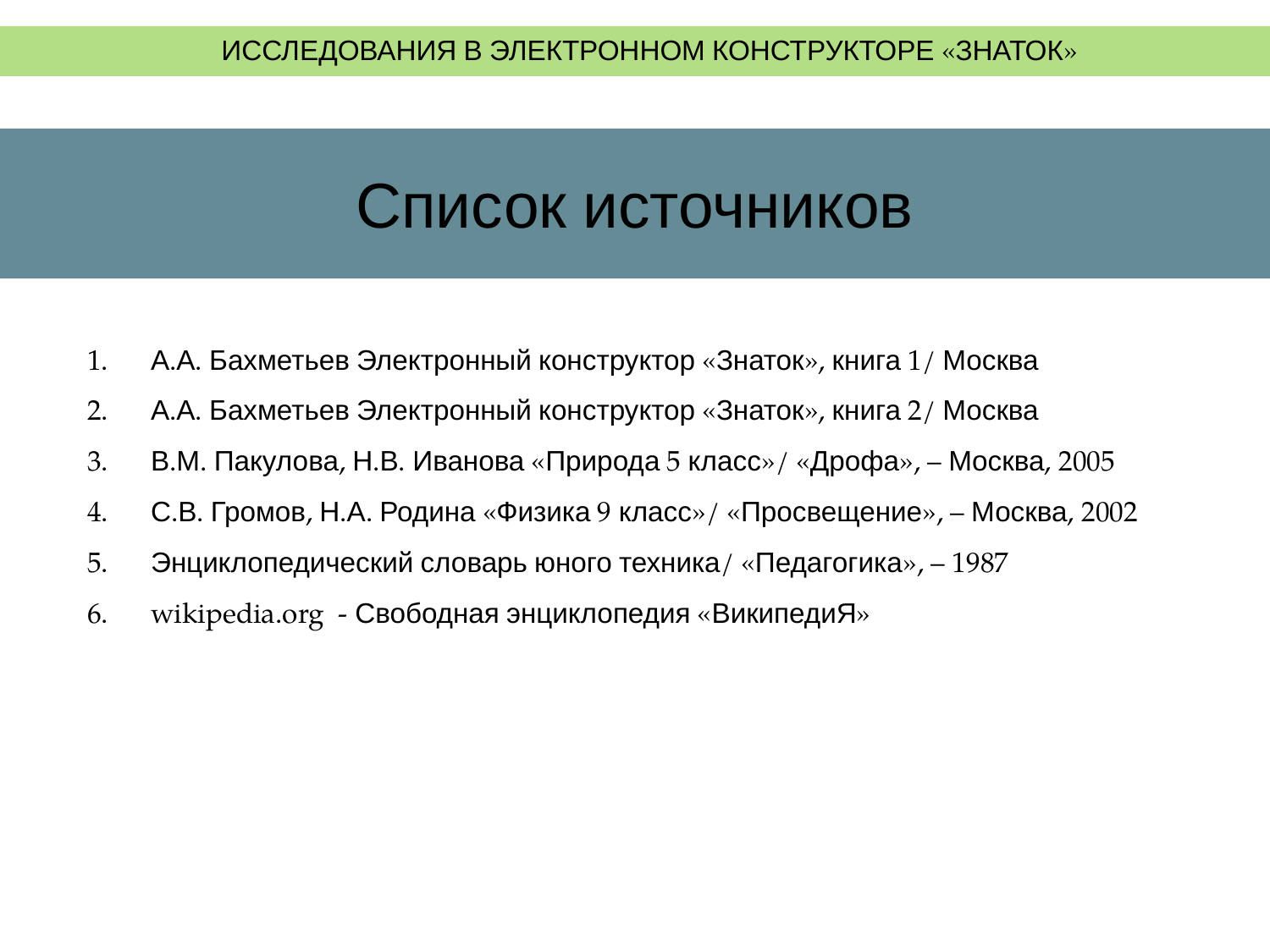

ИССЛЕДОВАНИЯ В ЭЛЕКТРОННОМ КОНСТРУКТОРЕ «ЗНАТОК»

Список источников
А.А. Бахметьев Электронный конструктор «Знаток», книга 1/ Москва
А.А. Бахметьев Электронный конструктор «Знаток», книга 2/ Москва
В.М. Пакулова, Н.В. Иванова «Природа 5 класс»/ «Дрофа», – Москва, 2005
С.В. Громов, Н.А. Родина «Физика 9 класс»/ «Просвещение», – Москва, 2002
Энциклопедический словарь юного техника/ «Педагогика», – 1987
wikipedia.org  - Свободная энциклопедия «ВикипедиЯ»